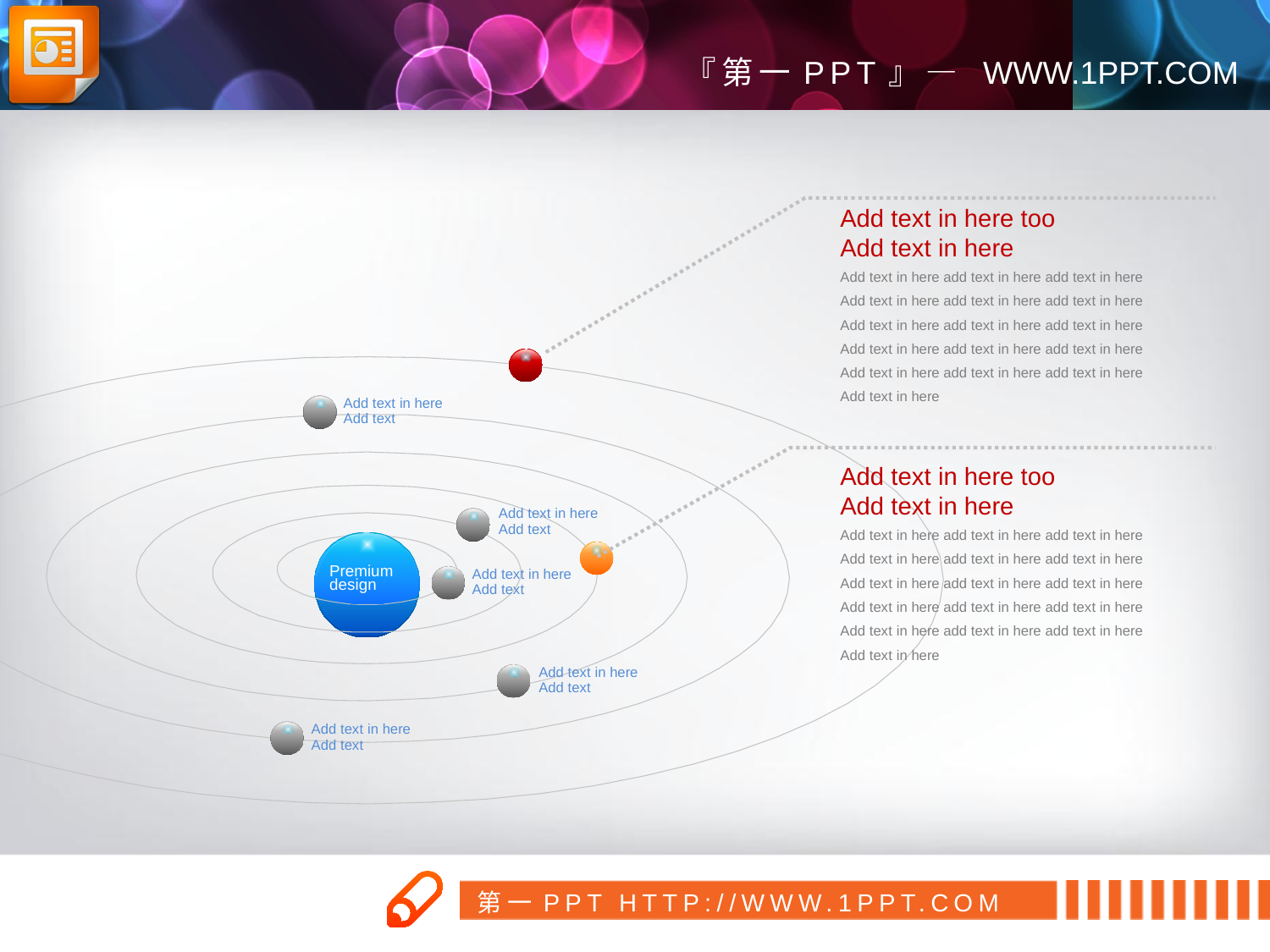

Add text in here too Add text in here
Add text in here add text in here add text in here
Add text in here add text in here add text in here
Add text in here add text in here add text in here
Add text in here add text in here add text in here
Add text in here add text in here add text in here
Add text in here

Add text in here
Add text

Add text in here too Add text in here
Add text in here add text in here add text in here
Add text in here add text in here add text in here
Add text in here add text in here add text in here
Add text in here add text in here add text in here
Add text in here add text in here add text in here
Add text in here

Add text in here
Add text

Premium
design

Add text in here
Add text

Add text in here
Add text

Add text in here
Add text